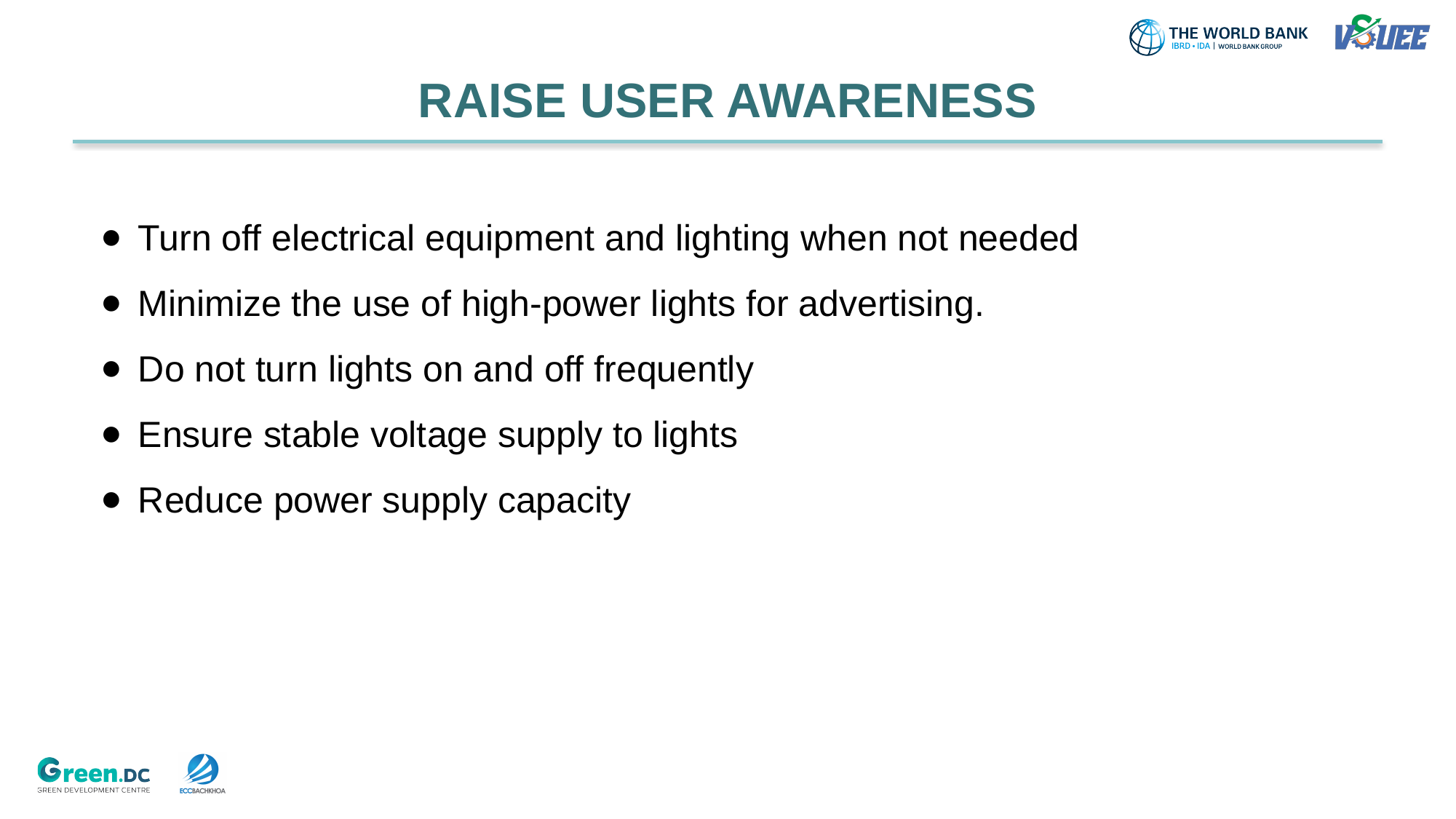

# RAISE USER AWARENESS
Turn off electrical equipment and lighting when not needed
Minimize the use of high-power lights for advertising.
Do not turn lights on and off frequently
Ensure stable voltage supply to lights
Reduce power supply capacity